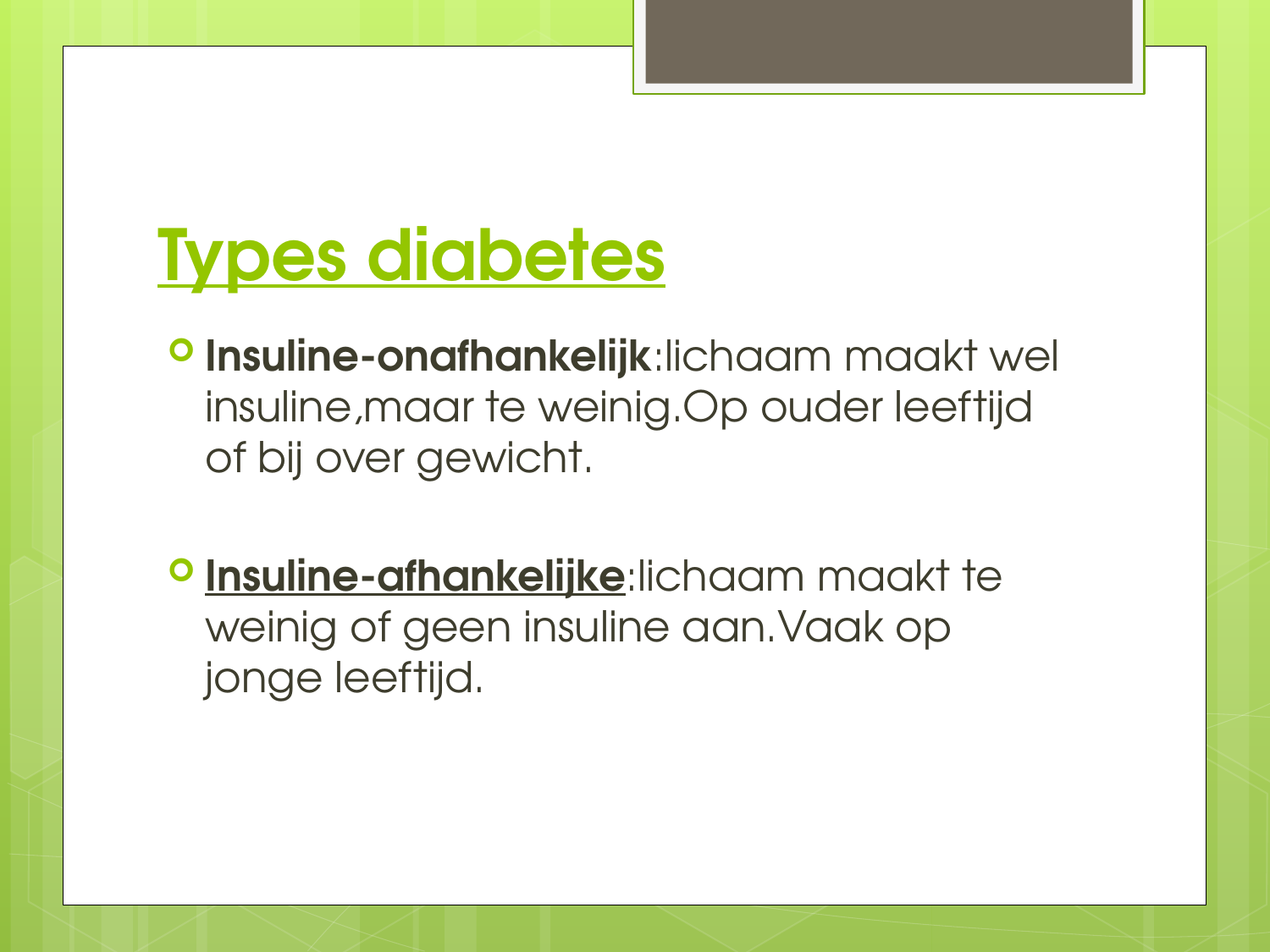

# Types diabetes
Insuline-onafhankelijk:lichaam maakt wel insuline,maar te weinig.Op ouder leeftijd of bij over gewicht.

Insuline-afhankelijke:lichaam maakt te weinig of geen insuline aan.Vaak op jonge leeftijd.